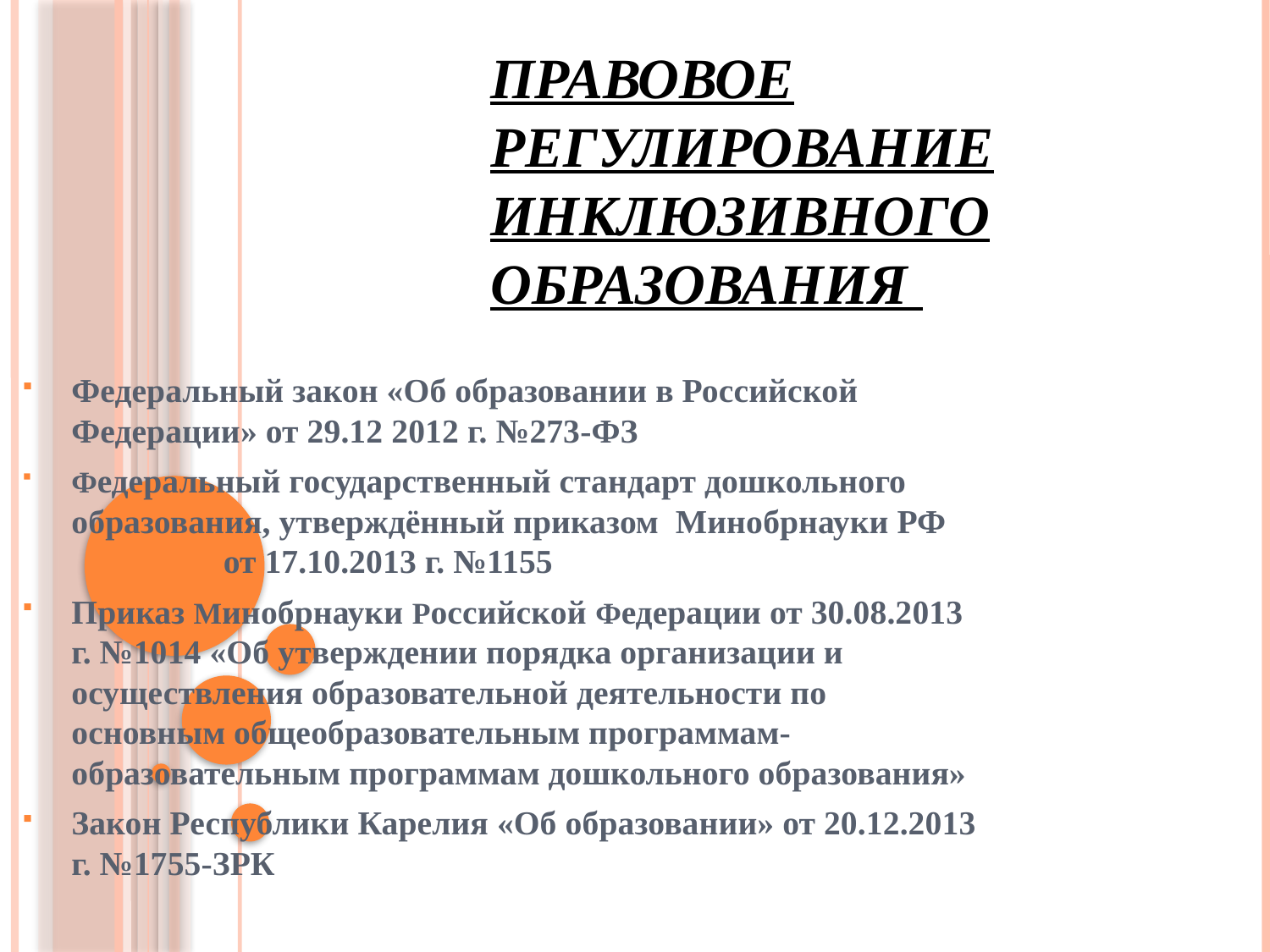

# Правовое регулирование инклюзивного образования
Федеральный закон «Об образовании в Российской Федерации» от 29.12 2012 г. №273-ФЗ
Федеральный государственный стандарт дошкольного образования, утверждённый приказом  Минобрнауки РФ                      от 17.10.2013 г. №1155
Приказ Минобрнауки Российской Федерации от 30.08.2013 г. №1014 «Об утверждении порядка организации и осуществления образовательной деятельности по основным общеобразовательным программам-образовательным программам дошкольного образования»
Закон Республики Карелия «Об образовании» от 20.12.2013 г. №1755-ЗРК